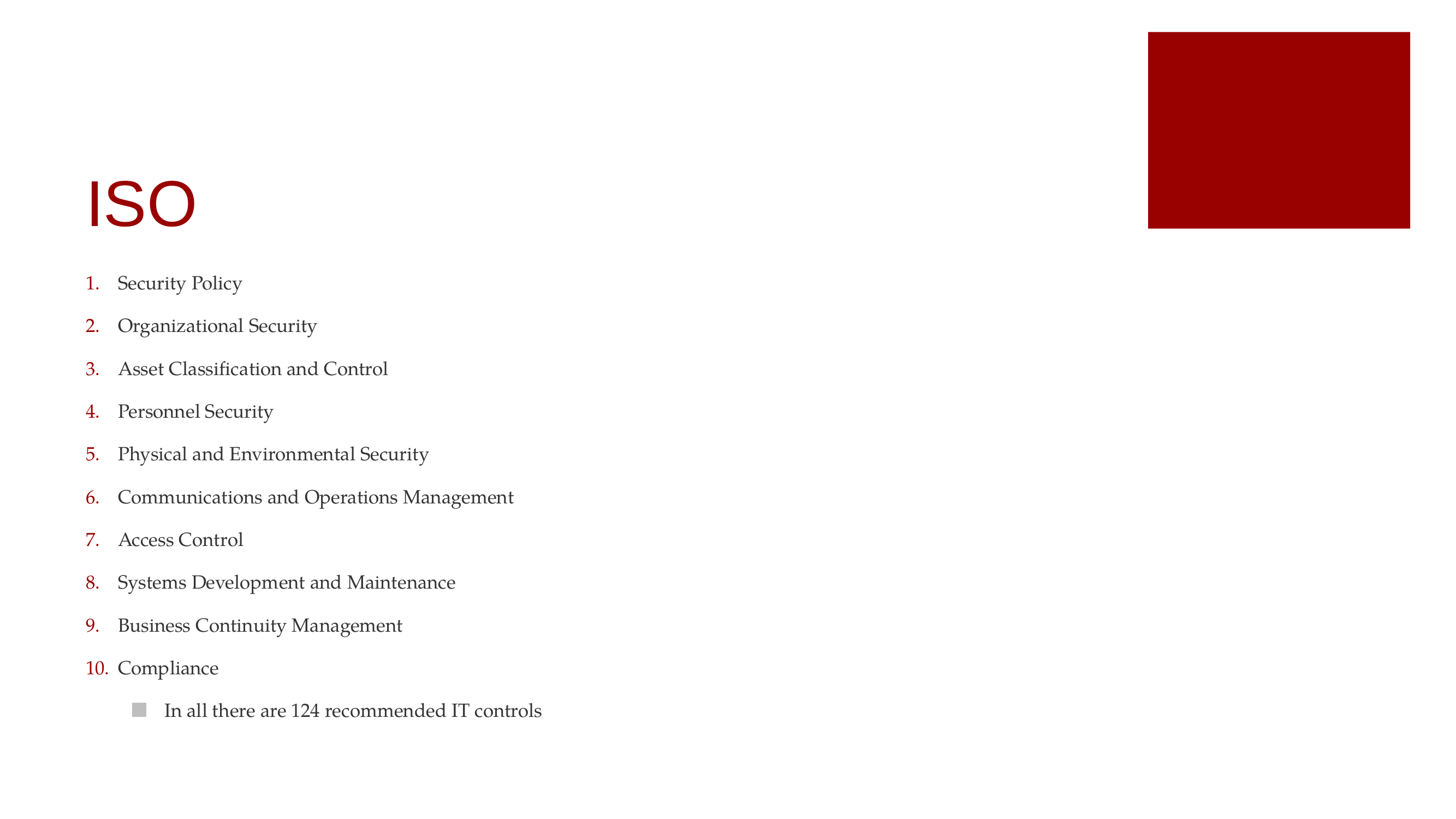

# ISO
Security Policy
Organizational Security
Asset Classification and Control
Personnel Security
Physical and Environmental Security
Communications and Operations Management
Access Control
Systems Development and Maintenance
Business Continuity Management
Compliance
In all there are 124 recommended IT controls